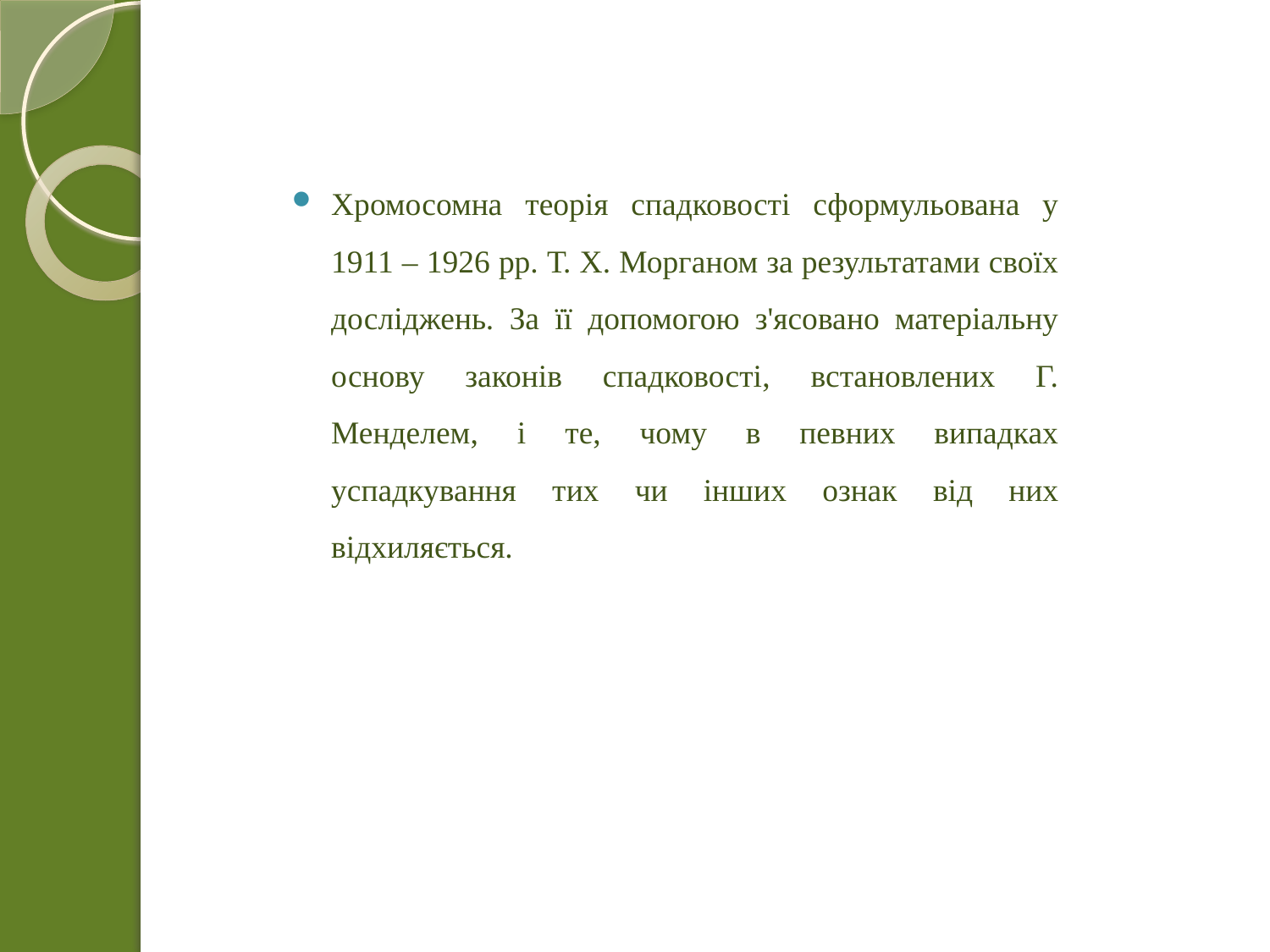

Хромосомна теорія спадковості сформульована у 1911 – 1926 рр. Т. Х. Морганом за результатами своїх досліджень. За її допомогою з'ясовано матеріальну основу законів спадковості, встановлених Г. Менделем, і те, чому в певних випадках успадкування тих чи інших ознак від них відхиляється.